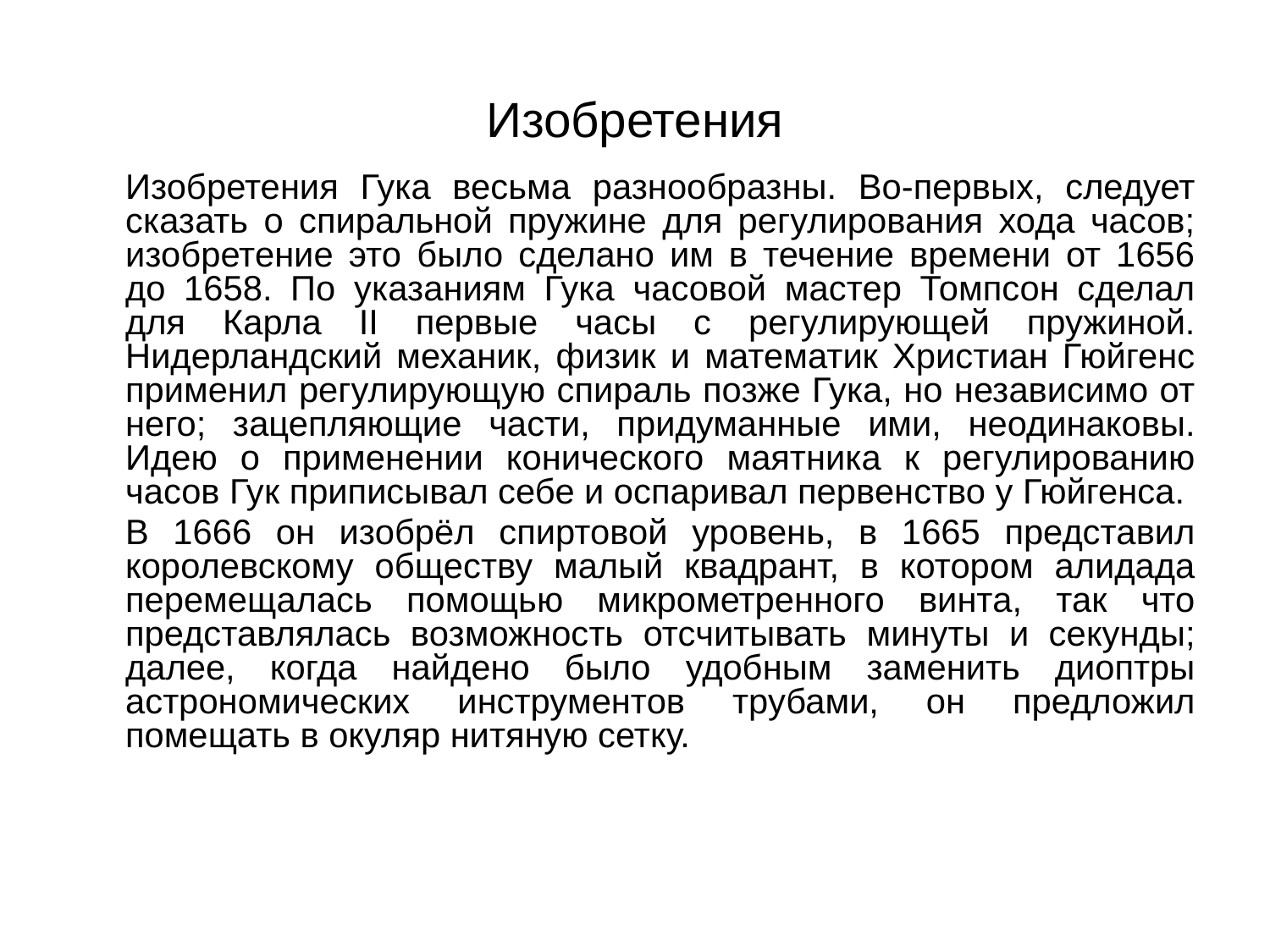

# Изобретения
	Изобретения Гука весьма разнообразны. Во-первых, следует сказать о спиральной пружине для регулирования хода часов; изобретение это было сделано им в течение времени от 1656 до 1658. По указаниям Гука часовой мастер Томпсон сделал для Карла II первые часы с регулирующей пружиной. Нидерландский механик, физик и математик Христиан Гюйгенс применил регулирующую спираль позже Гука, но независимо от него; зацепляющие части, придуманные ими, неодинаковы. Идею о применении конического маятника к регулированию часов Гук приписывал себе и оспаривал первенство у Гюйгенса.
	В 1666 он изобрёл спиртовой уровень, в 1665 представил королевскому обществу малый квадрант, в котором алидада перемещалась помощью микрометренного винта, так что представлялась возможность отсчитывать минуты и секунды; далее, когда найдено было удобным заменить диоптры астрономических инструментов трубами, он предложил помещать в окуляр нитяную сетку.